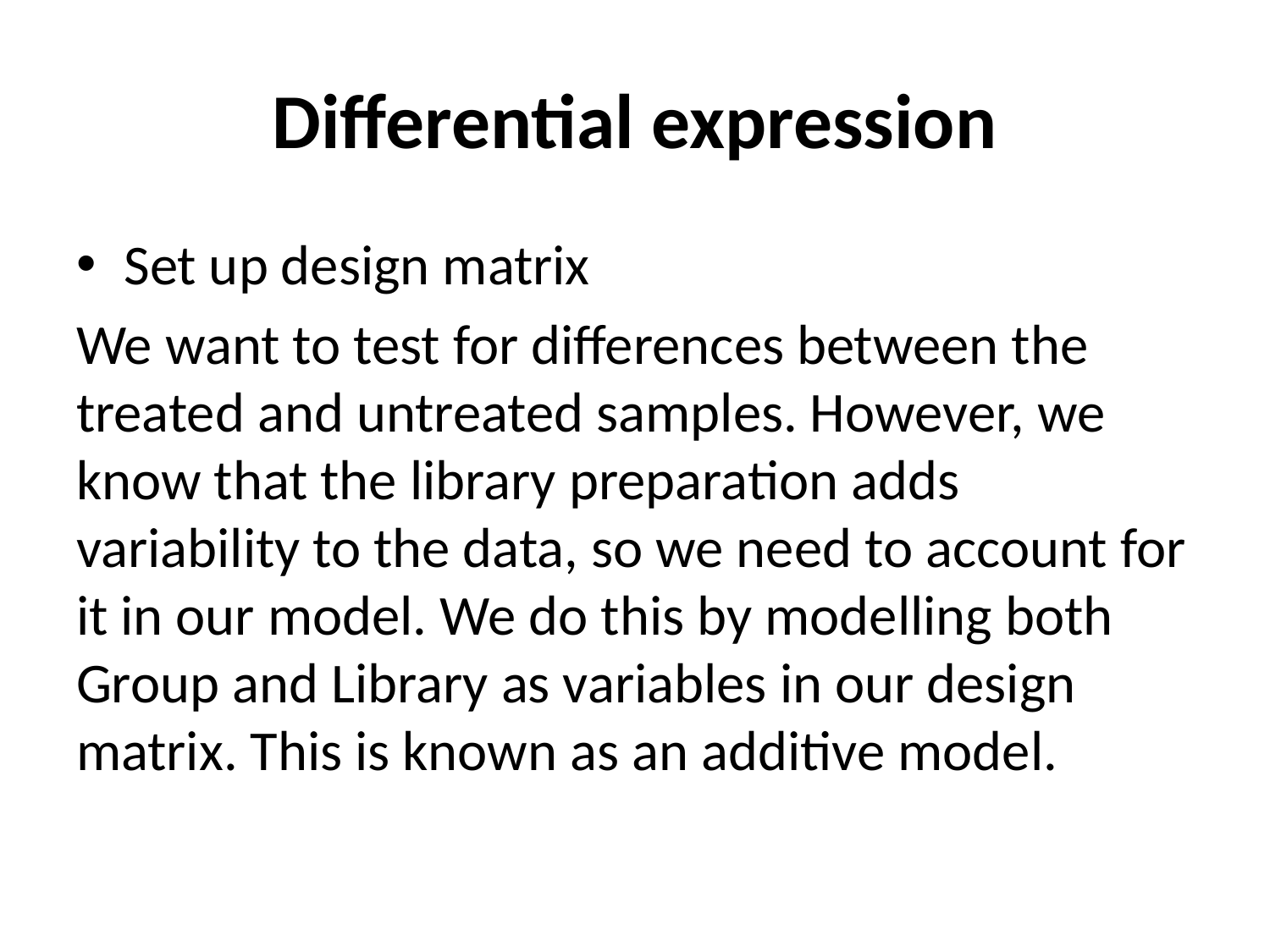

# Differential expression
Set up design matrix
We want to test for differences between the treated and untreated samples. However, we know that the library preparation adds variability to the data, so we need to account for it in our model. We do this by modelling both Group and Library as variables in our design matrix. This is known as an additive model.